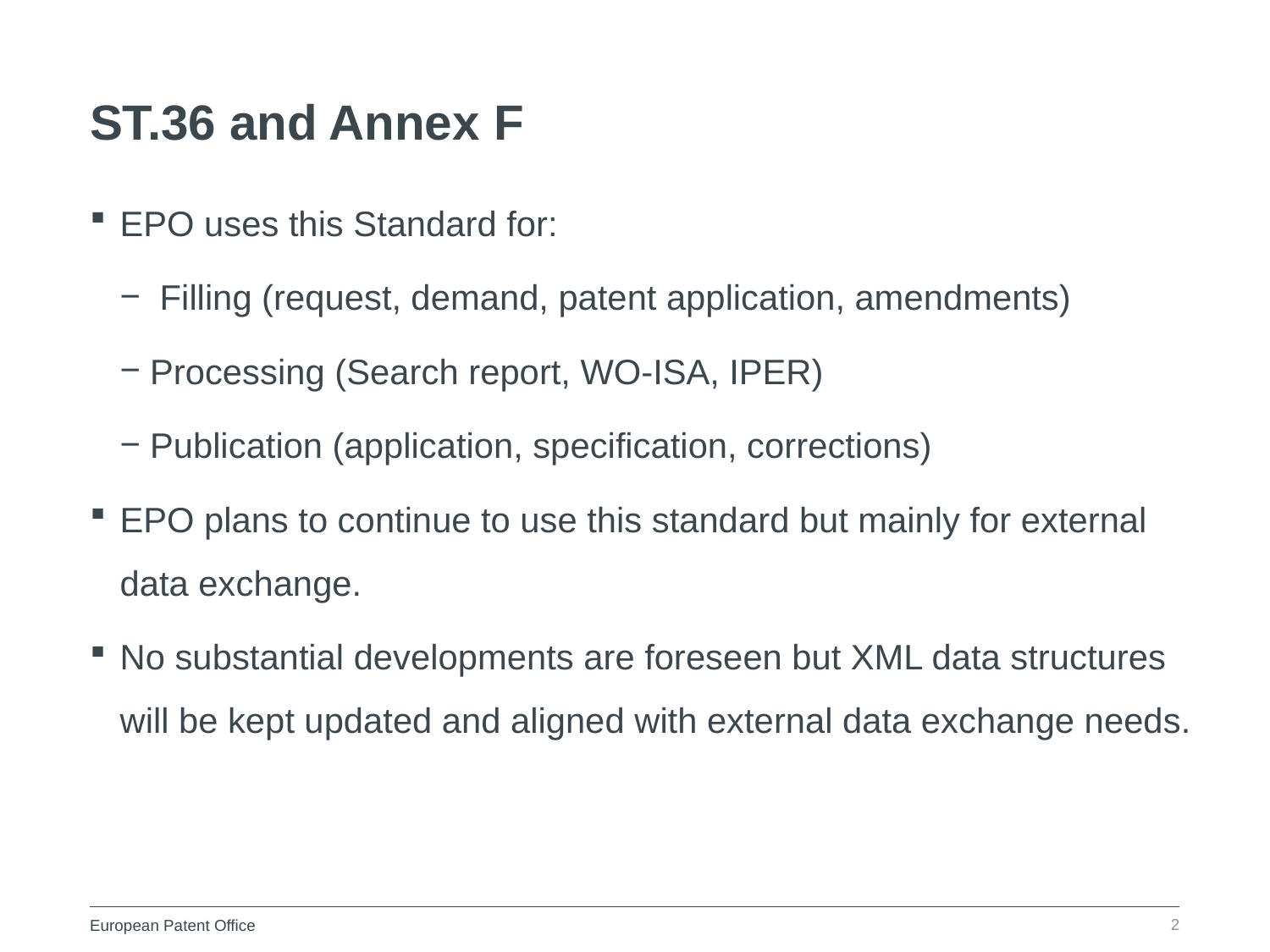

ST.36 and Annex F
EPO uses this Standard for:
 Filling (request, demand, patent application, amendments)
Processing (Search report, WO-ISA, IPER)
Publication (application, specification, corrections)
EPO plans to continue to use this standard but mainly for external data exchange.
No substantial developments are foreseen but XML data structures will be kept updated and aligned with external data exchange needs.

2